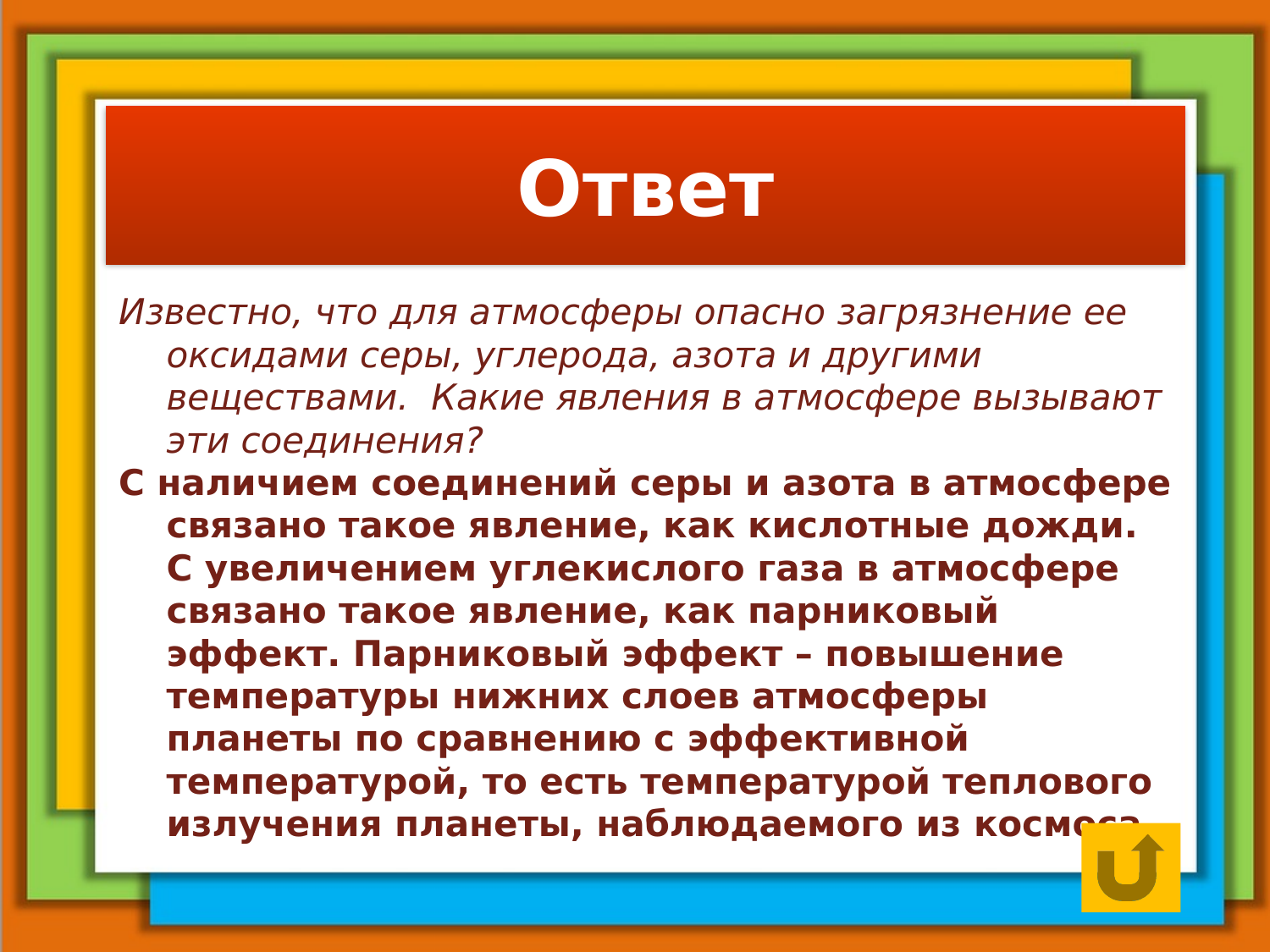

# Ответ
Известно, что для атмосферы опасно загрязнение ее оксидами серы, углерода, азота и другими веществами.  Какие явления в атмосфере вызывают эти соединения?
С наличием соединений серы и азота в атмосфере связано такое явление, как кислотные дожди. С увеличением углекислого газа в атмосфере связано такое явление, как парниковый эффект. Парниковый эффект – повышение температуры нижних слоев атмосферы планеты по сравнению с эффективной температурой, то есть температурой теплового излучения планеты, наблюдаемого из космоса.